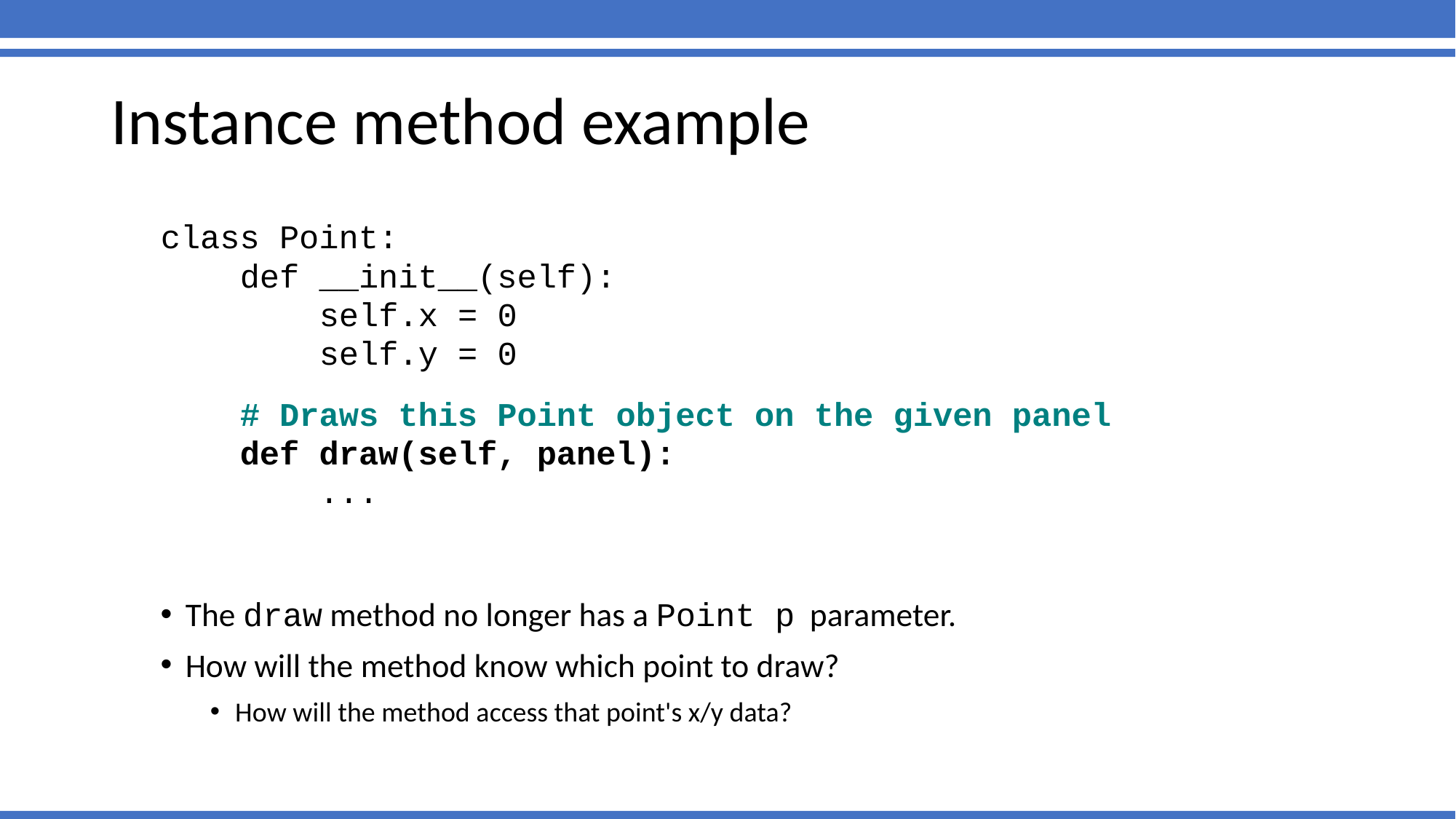

# Instance method example
class Point:
    def __init__(self):
        self.x = 0
        self.y = 0

    # Draws this Point object on the given panel
    def draw(self, panel):
        ...

The draw method no longer has a Point p  parameter.
How will the method know which point to draw?
How will the method access that point's x/y data?